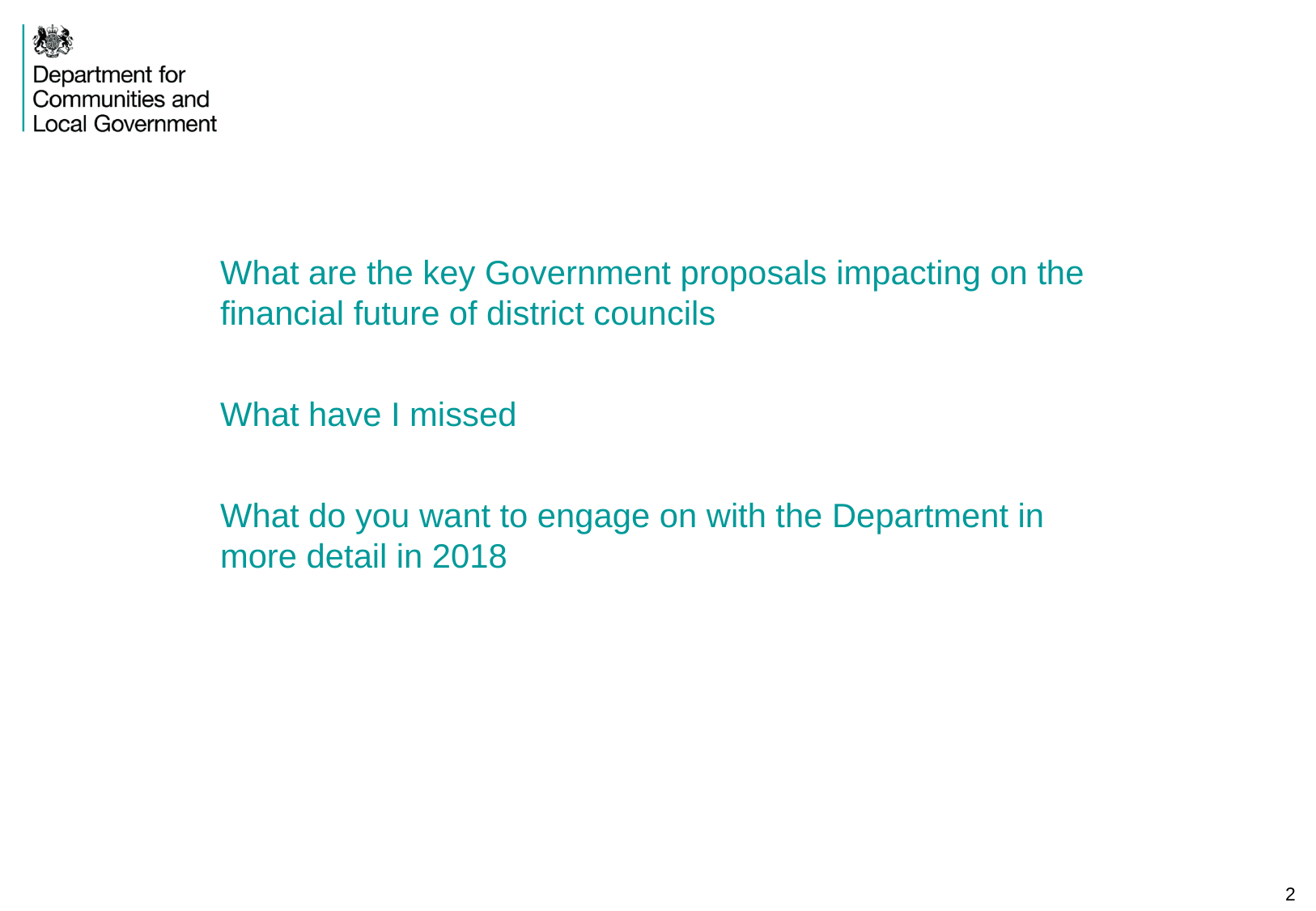

What are the key Government proposals impacting on the financial future of district councils

What have I missed

What do you want to engage on with the Department in more detail in 2018